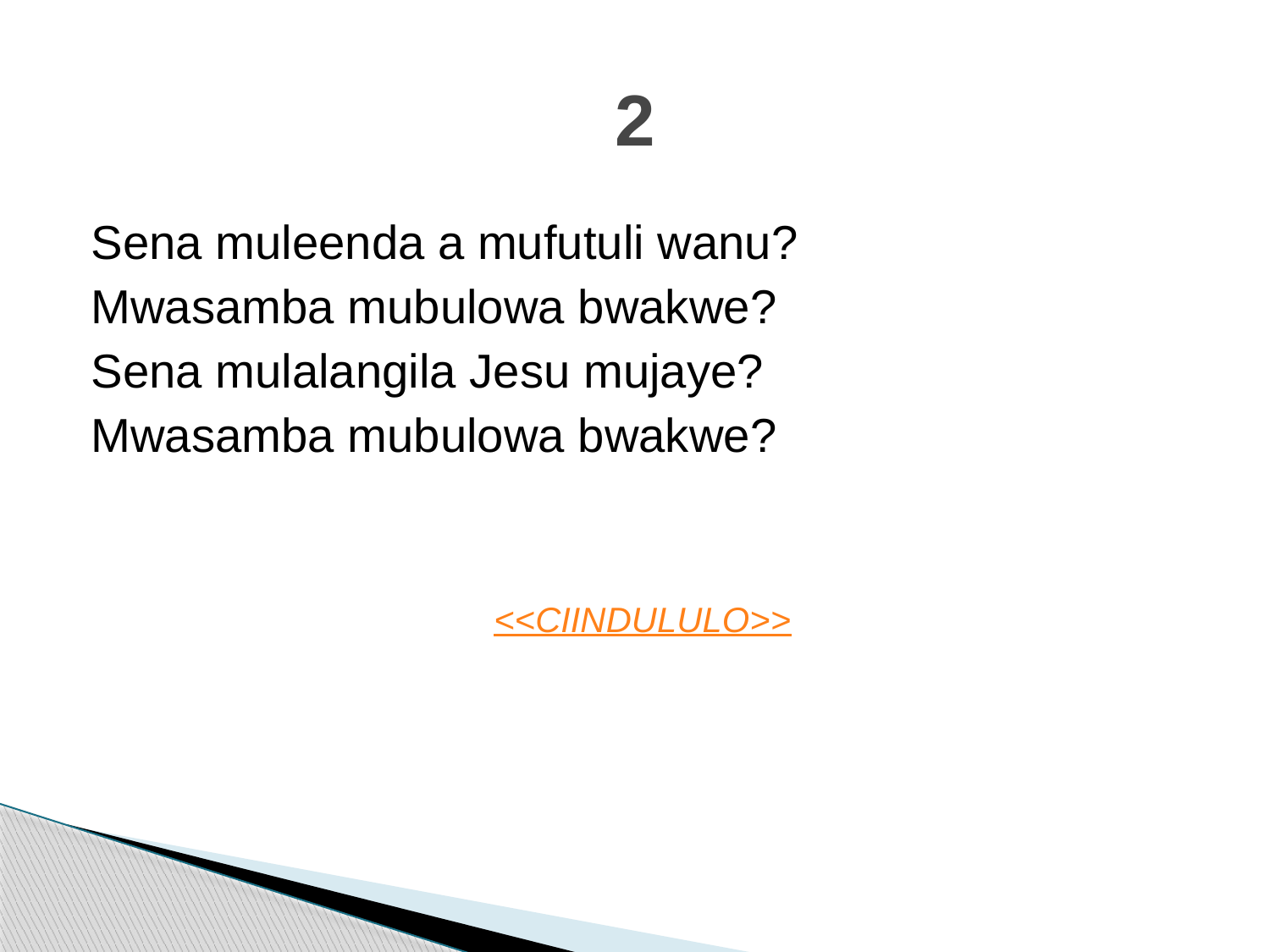

# 2
Sena muleenda a mufutuli wanu?
Mwasamba mubulowa bwakwe?
Sena mulalangila Jesu mujaye?
Mwasamba mubulowa bwakwe?

<<CIINDULULO>>